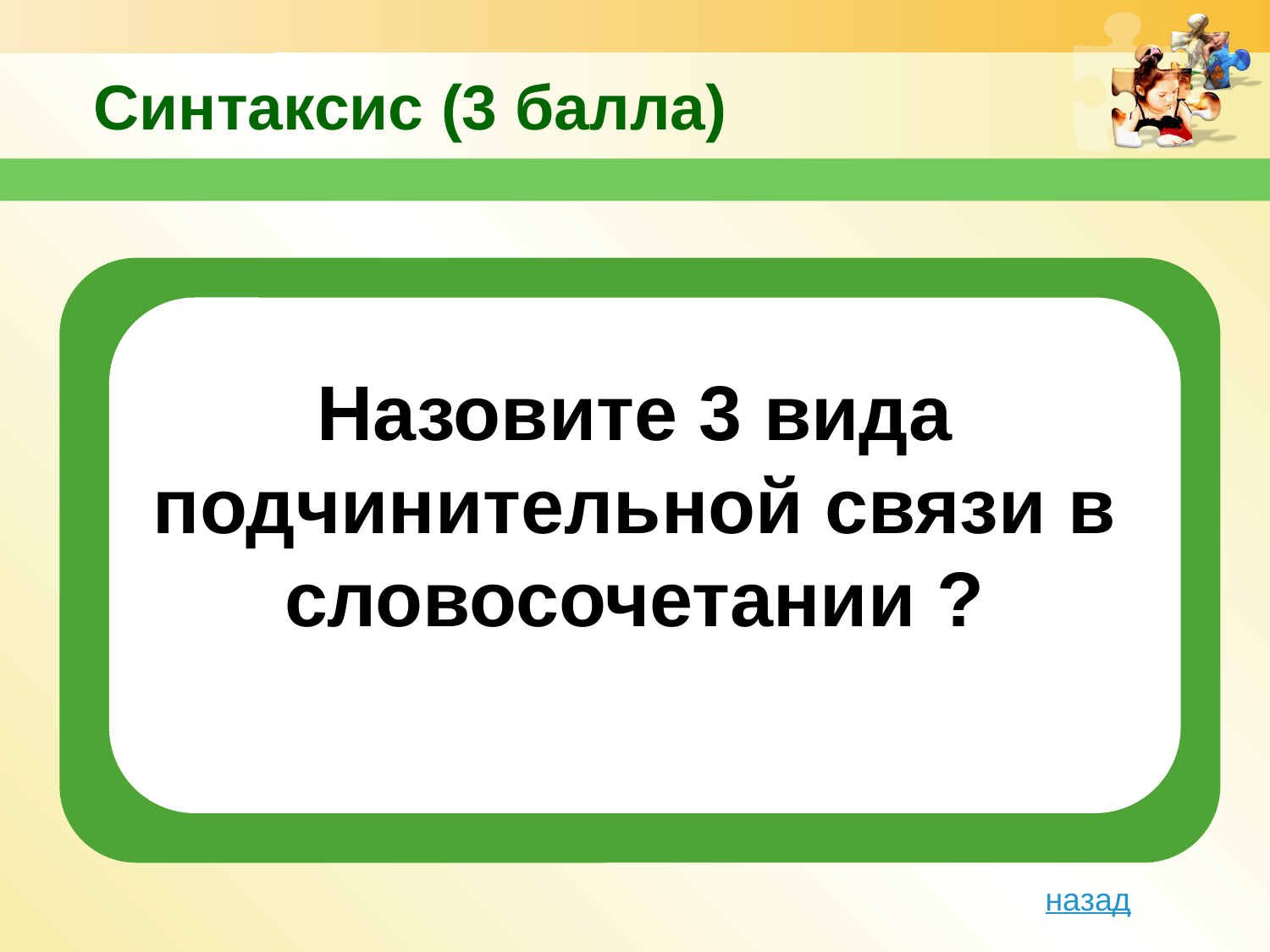

# Синтаксис (3 балла)

Назовите 3 вида подчинительной связи в словосочетании ?
Text in here
назад